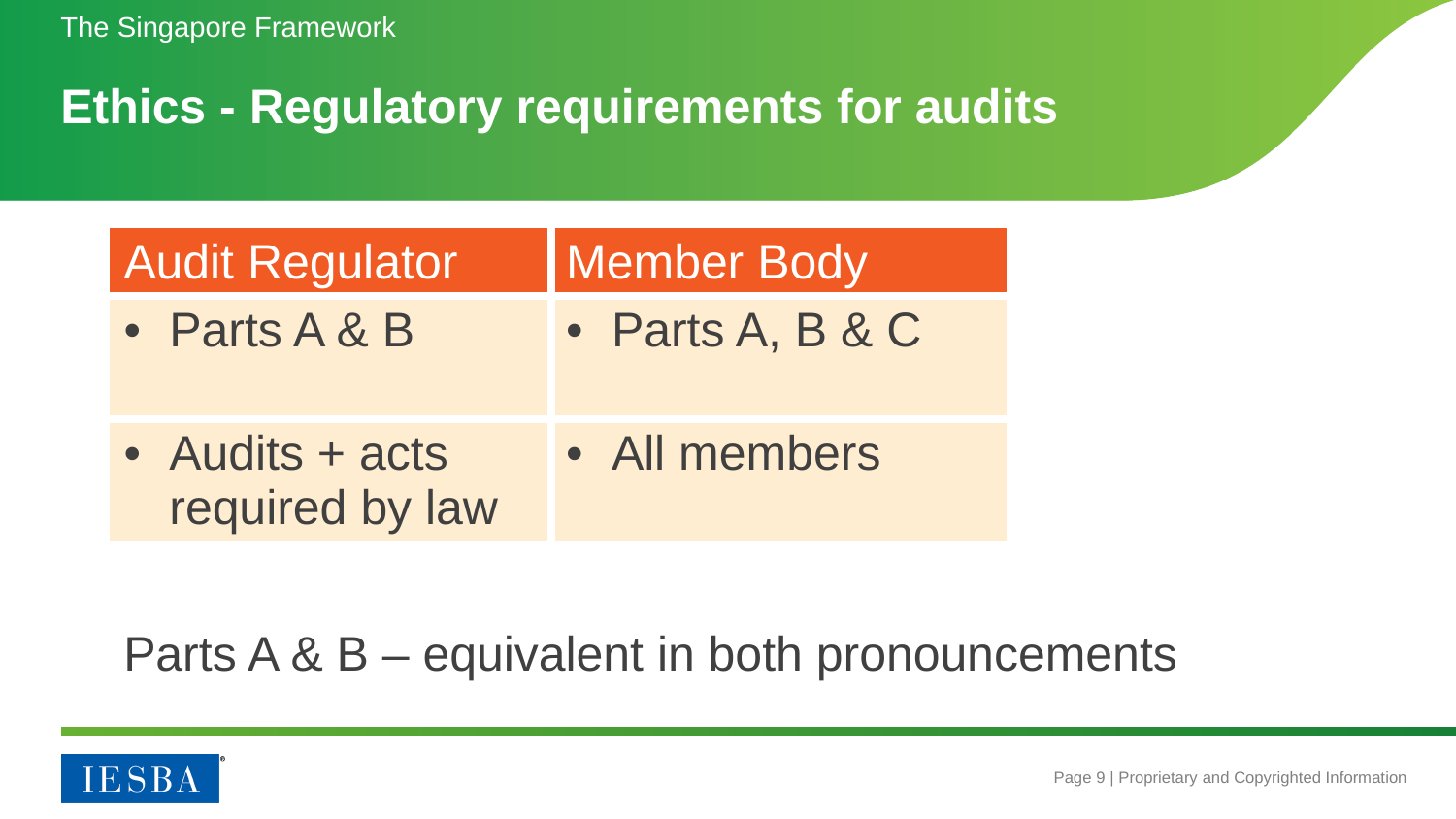

The Singapore Framework

# Ethics - Regulatory requirements for audits
| Audit Regulator | Member Body |
| --- | --- |
| Parts A & B | Parts A, B & C |
| Audits + acts required by law | All members |
Parts A & B – equivalent in both pronouncements